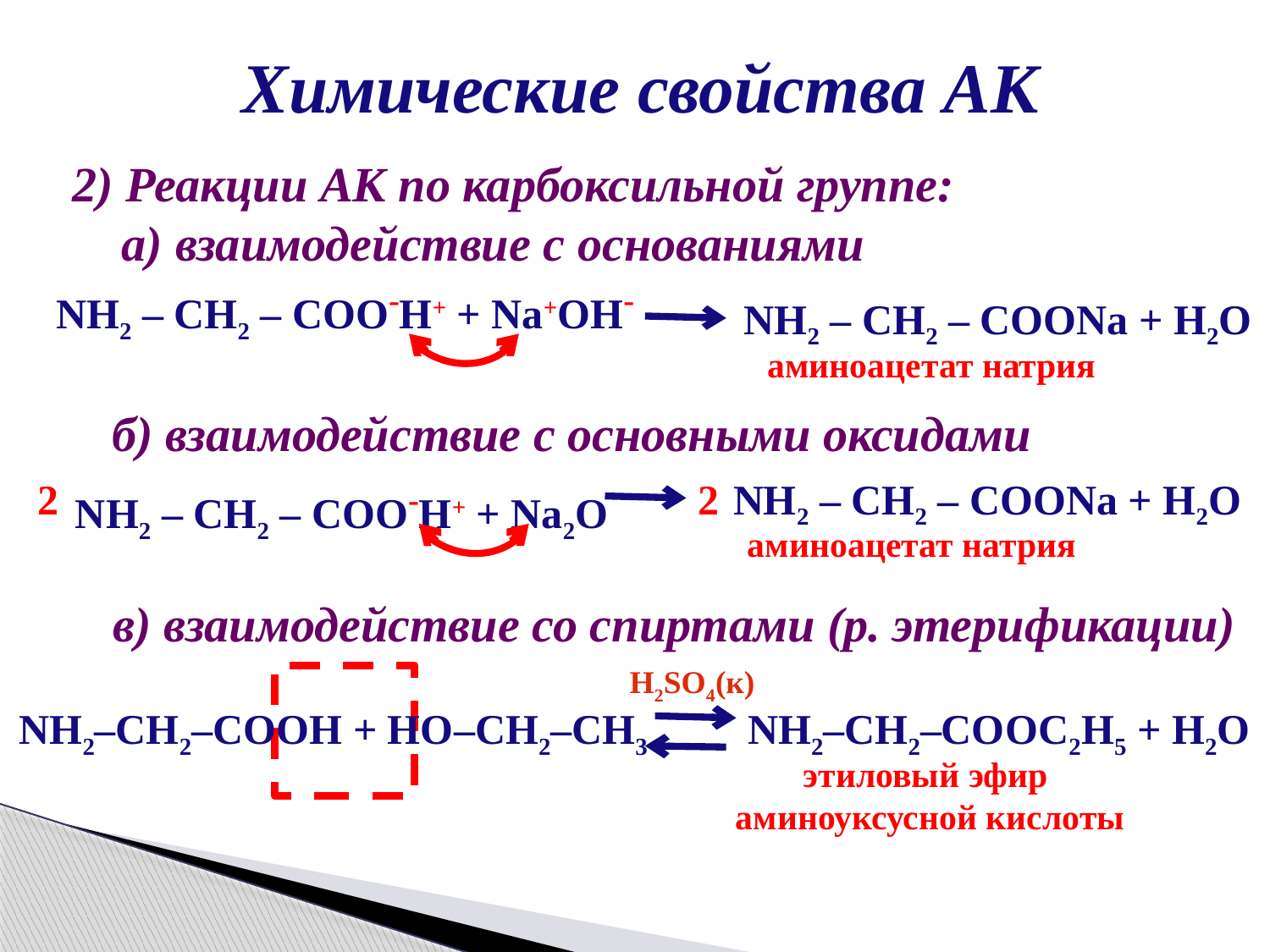

Химические свойства АК
2) Реакции АК по карбоксильной группе:
    а) взаимодействие с основаниями

NH2 – CH2 – COO-H+ + Na+OH-
NH2 – CH2 – COONa + H2O
аминоацетат натрия
б) взаимодействие с основными оксидами

2
NH2 – CH2 – COO-H+ + Na2O
2
NH2 – CH2 – COONa + H2O
аминоацетат натрия
в) взаимодействие со спиртами (р. этерификации)
H2SO4(к)

NH2–CH2–COOH + НО–CH2–CН3
NH2–CH2–COОС2Н5 + H2О
этиловый эфир
аминоуксусной кислоты